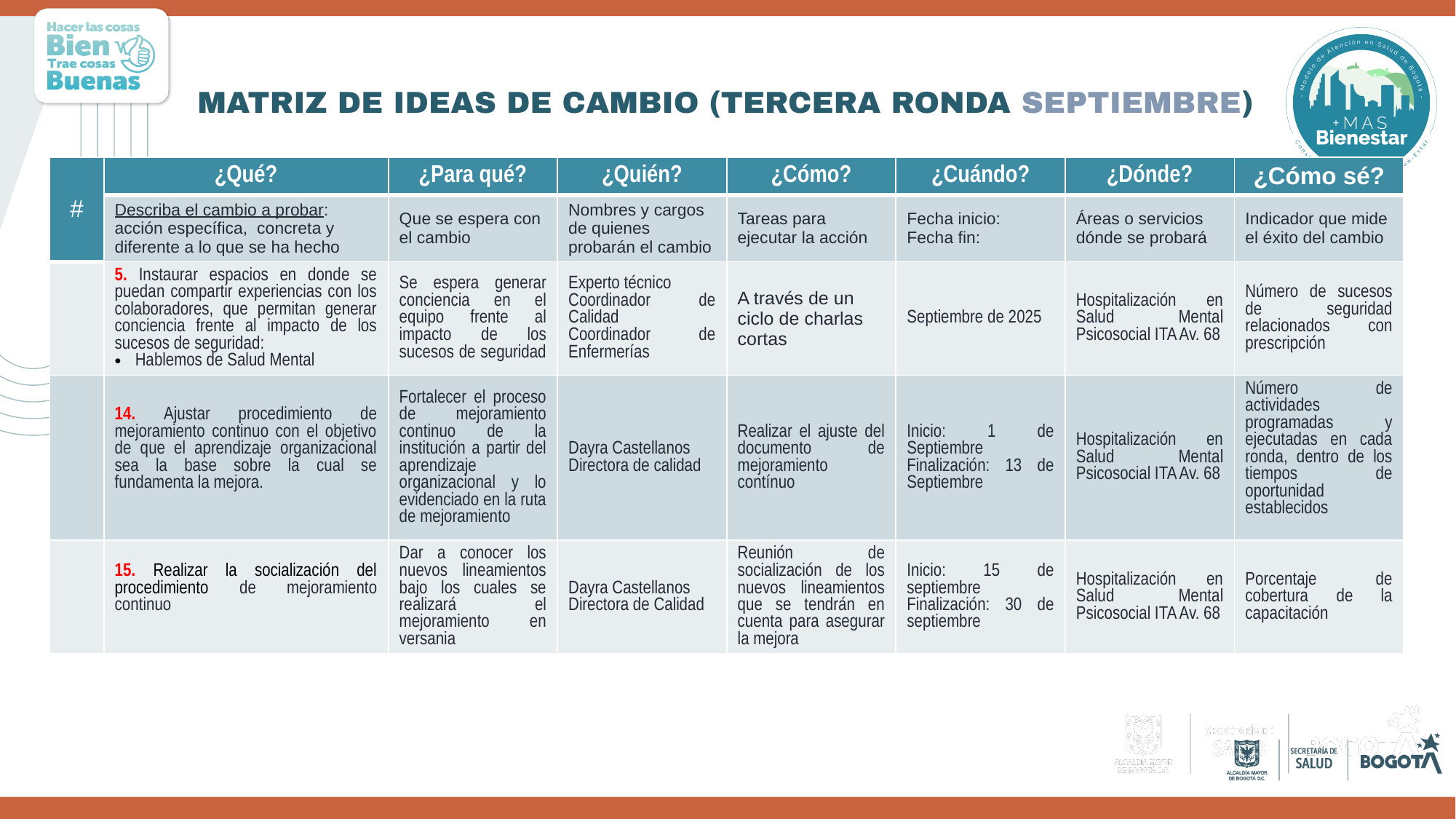

MATRIZ DE IDEAS DE CAMBIO (TERCERA RONDA SEPTIEMBRE)
| # | ¿Qué? | ¿Para qué? | ¿Quién? | ¿Cómo? | ¿Cuándo? | ¿Dónde? | ¿Cómo sé? |
| --- | --- | --- | --- | --- | --- | --- | --- |
|  | Describa el cambio a probar: acción específica, concreta y diferente a lo que se ha hecho | Que se espera con el cambio | Nombres y cargos de quienes probarán el cambio | Tareas para ejecutar la acción | Fecha inicio: Fecha fin: | Áreas o servicios dónde se probará | Indicador que mide el éxito del cambio |
|  | 5. Instaurar espacios en donde se puedan compartir experiencias con los colaboradores, que permitan generar conciencia frente al impacto de los sucesos de seguridad: Hablemos de Salud Mental | Se espera generar conciencia en el equipo frente al impacto de los sucesos de seguridad | Experto técnico Coordinador de Calidad Coordinador de Enfermerías | A través de un ciclo de charlas cortas | Septiembre de 2025 | Hospitalización en Salud Mental Psicosocial ITA Av. 68 | Número de sucesos de seguridad relacionados con prescripción |
|  | 14. Ajustar procedimiento de mejoramiento continuo con el objetivo de que el aprendizaje organizacional sea la base sobre la cual se fundamenta la mejora. | Fortalecer el proceso de mejoramiento continuo de la institución a partir del aprendizaje organizacional y lo evidenciado en la ruta de mejoramiento | Dayra Castellanos Directora de calidad | Realizar el ajuste del documento de mejoramiento contínuo | Inicio: 1 de Septiembre Finalización: 13 de Septiembre | Hospitalización en Salud Mental Psicosocial ITA Av. 68 | Número de actividades programadas y ejecutadas en cada ronda, dentro de los tiempos de oportunidad establecidos |
|  | 15. Realizar la socialización del procedimiento de mejoramiento continuo | Dar a conocer los nuevos lineamientos bajo los cuales se realizará el mejoramiento en versania | Dayra Castellanos Directora de Calidad | Reunión de socialización de los nuevos lineamientos que se tendrán en cuenta para asegurar la mejora | Inicio: 15 de septiembre Finalización: 30 de septiembre | Hospitalización en Salud Mental Psicosocial ITA Av. 68 | Porcentaje de cobertura de la capacitación |